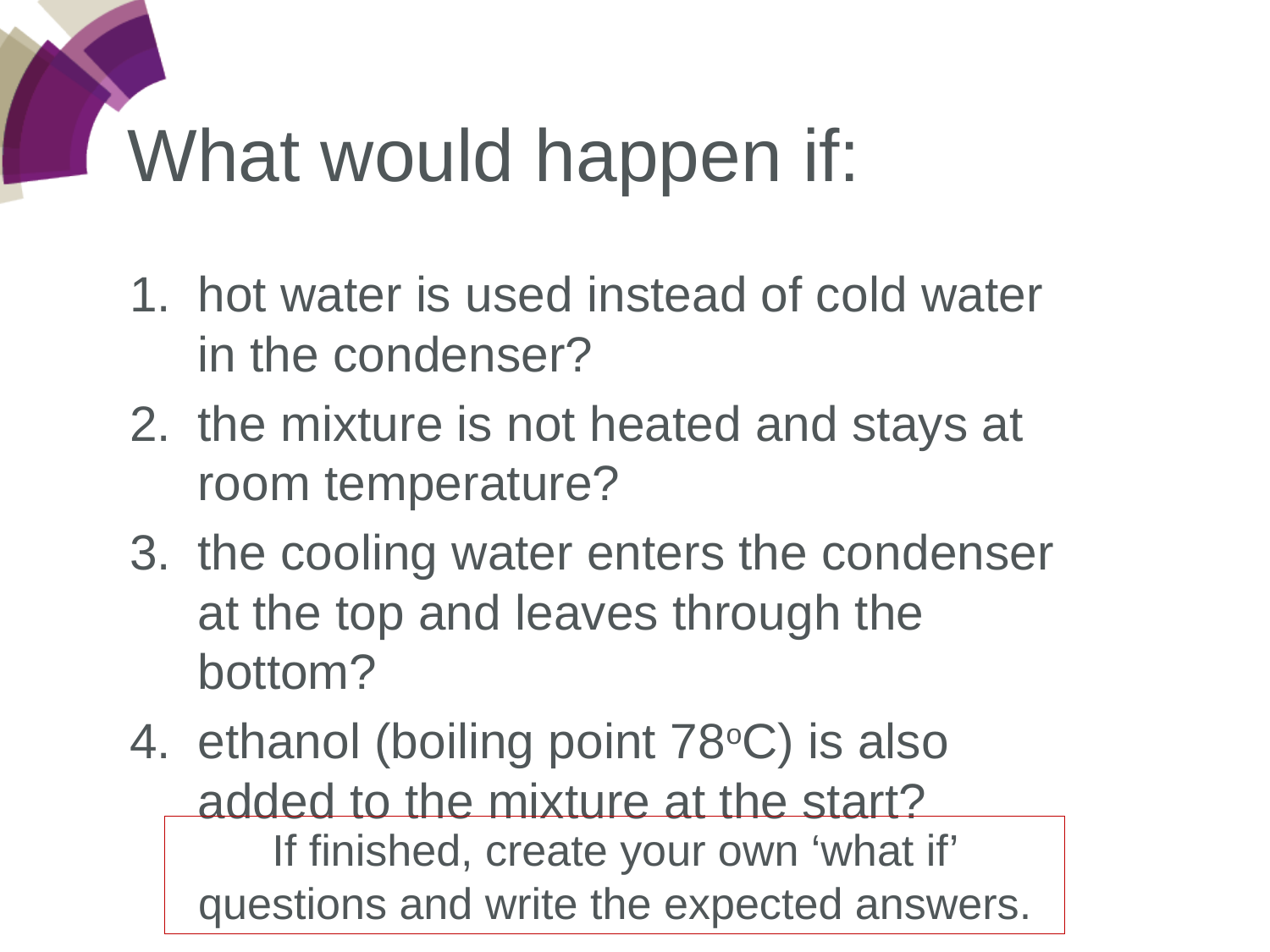

What would happen if:
hot water is used instead of cold water in the condenser?
the mixture is not heated and stays at room temperature?
the cooling water enters the condenser at the top and leaves through the bottom?
ethanol (boiling point 78oC) is also added to the mixture at the start?
If finished, create your own ‘what if’ questions and write the expected answers.